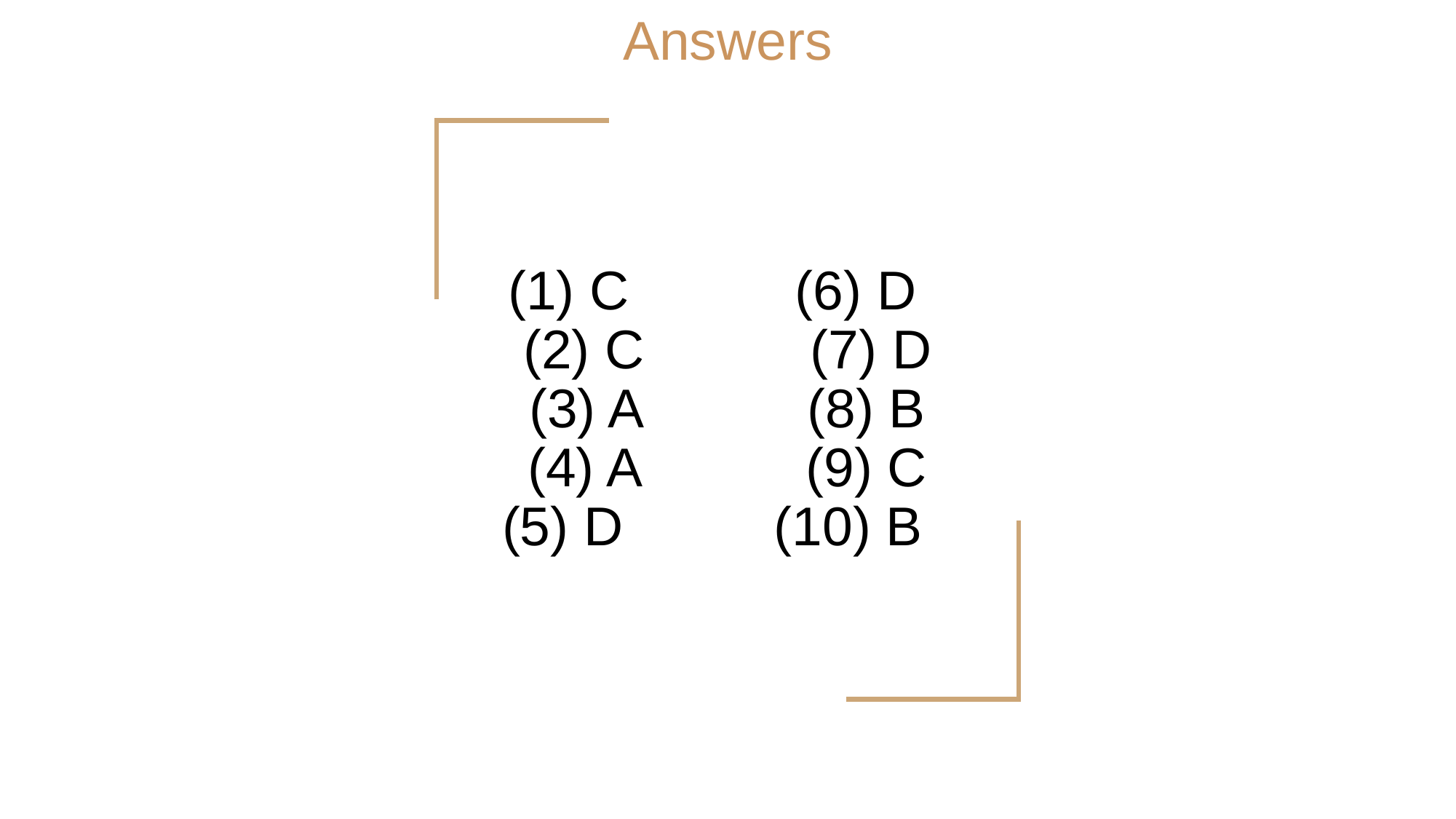

Answers

(1) C           (6) D
(2) C           (7) D
(3) A           (8) B
(4) A           (9) C
(5) D          (10) B